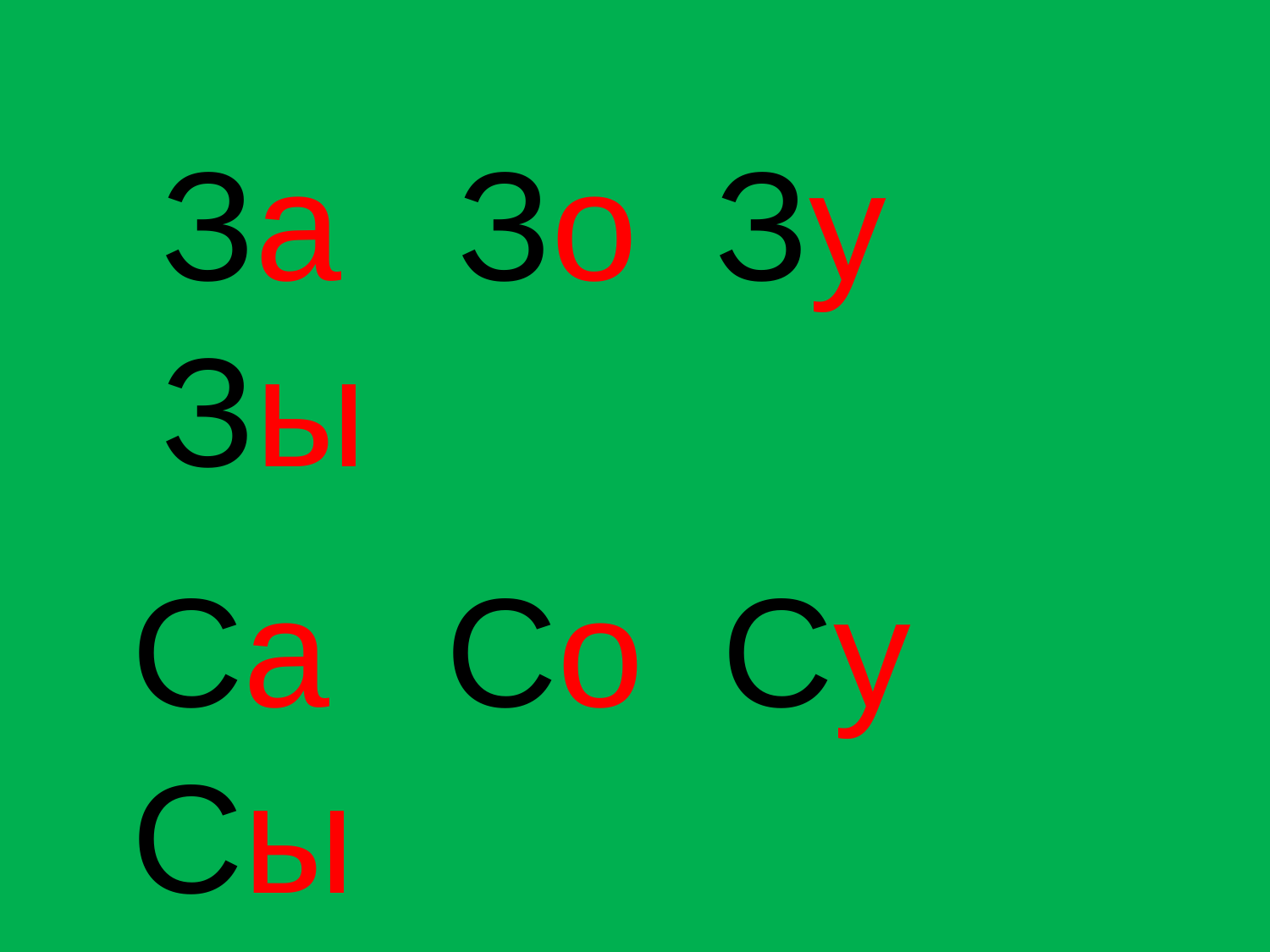

За   Зо  Зу  Зы
Са   Со  Су  Сы